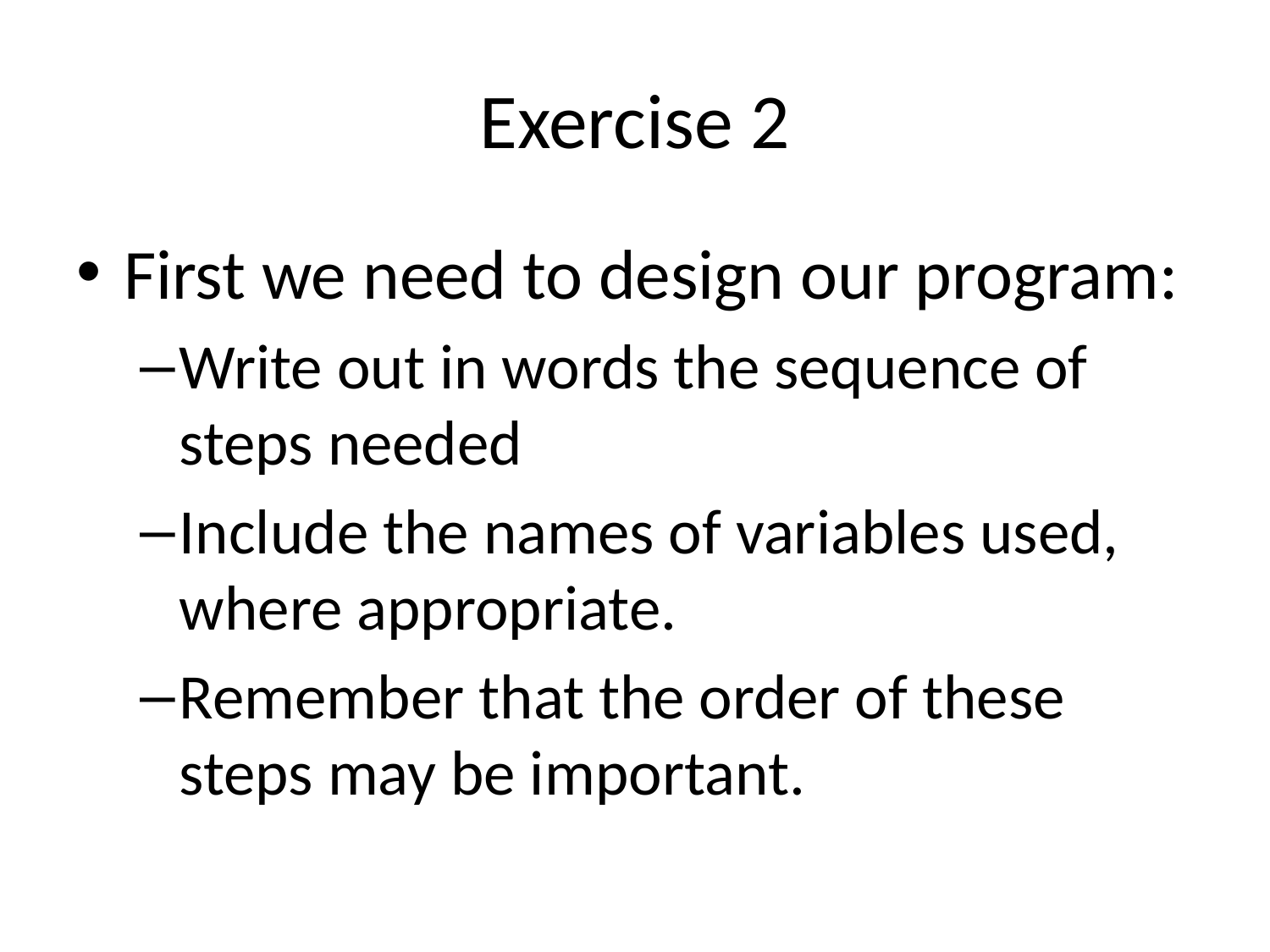

# Exercise 2
First we need to design our program:
Write out in words the sequence of steps needed
Include the names of variables used, where appropriate.
Remember that the order of these steps may be important.